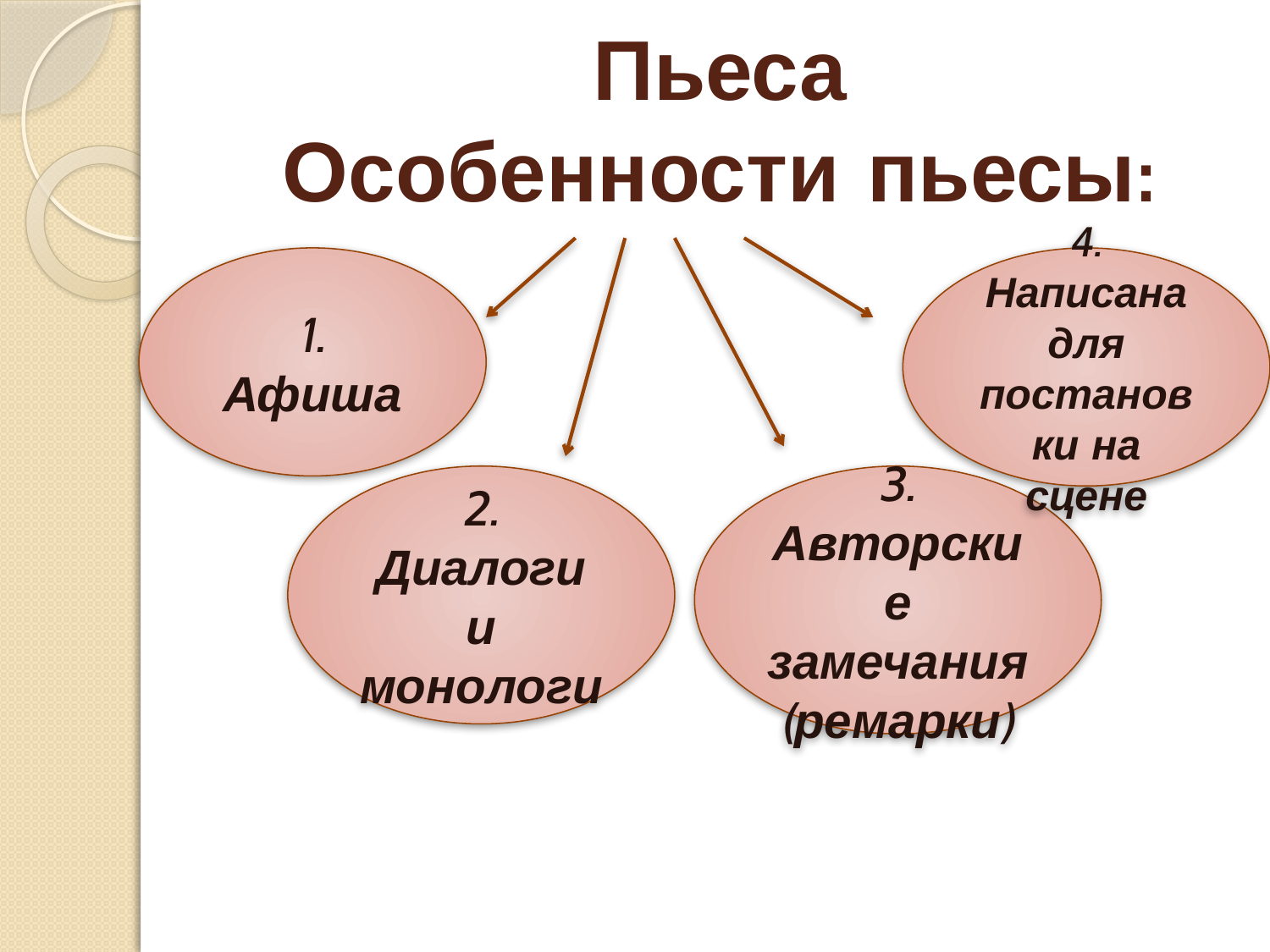

# Пьеса Особенности пьесы:
1. Афиша
4. Написана для постановки на сцене
2. Диалоги и монологи
3. Авторские замечания (ремарки)